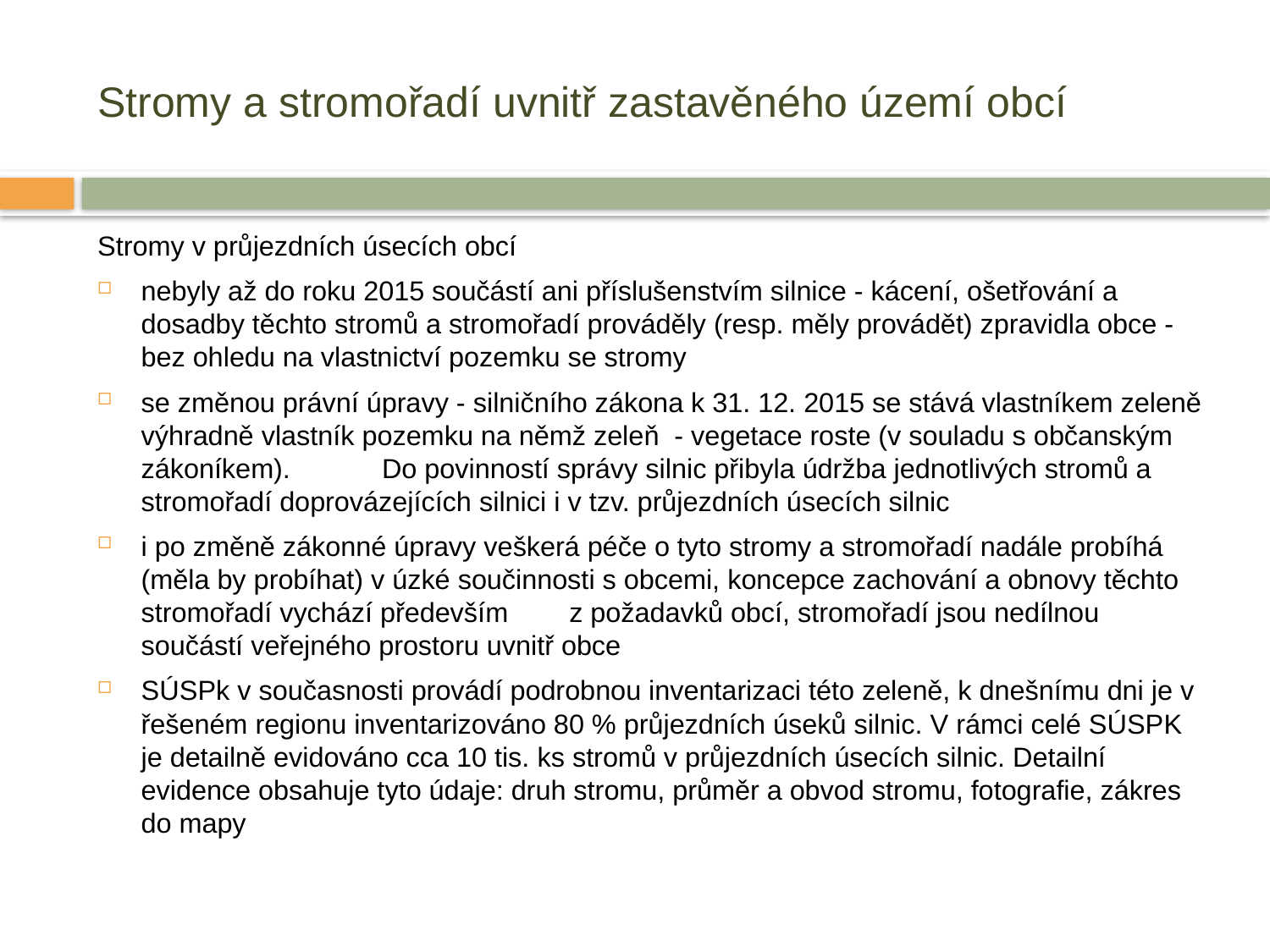

# Stromy a stromořadí uvnitř zastavěného území obcí
Stromy v průjezdních úsecích obcí
nebyly až do roku 2015 součástí ani příslušenstvím silnice - kácení, ošetřování a dosadby těchto stromů a stromořadí prováděly (resp. měly provádět) zpravidla obce - bez ohledu na vlastnictví pozemku se stromy
se změnou právní úpravy - silničního zákona k 31. 12. 2015 se stává vlastníkem zeleně výhradně vlastník pozemku na němž zeleň  - vegetace roste (v souladu s občanským zákoníkem).            Do povinností správy silnic přibyla údržba jednotlivých stromů a stromořadí doprovázejících silnici i v tzv. průjezdních úsecích silnic
i po změně zákonné úpravy veškerá péče o tyto stromy a stromořadí nadále probíhá (měla by probíhat) v úzké součinnosti s obcemi, koncepce zachování a obnovy těchto stromořadí vychází především        z požadavků obcí, stromořadí jsou nedílnou součástí veřejného prostoru uvnitř obce
SÚSPk v současnosti provádí podrobnou inventarizaci této zeleně, k dnešnímu dni je v řešeném regionu inventarizováno 80 % průjezdních úseků silnic. V rámci celé SÚSPK je detailně evidováno cca 10 tis. ks stromů v průjezdních úsecích silnic. Detailní evidence obsahuje tyto údaje: druh stromu, průměr a obvod stromu, fotografie, zákres do mapy